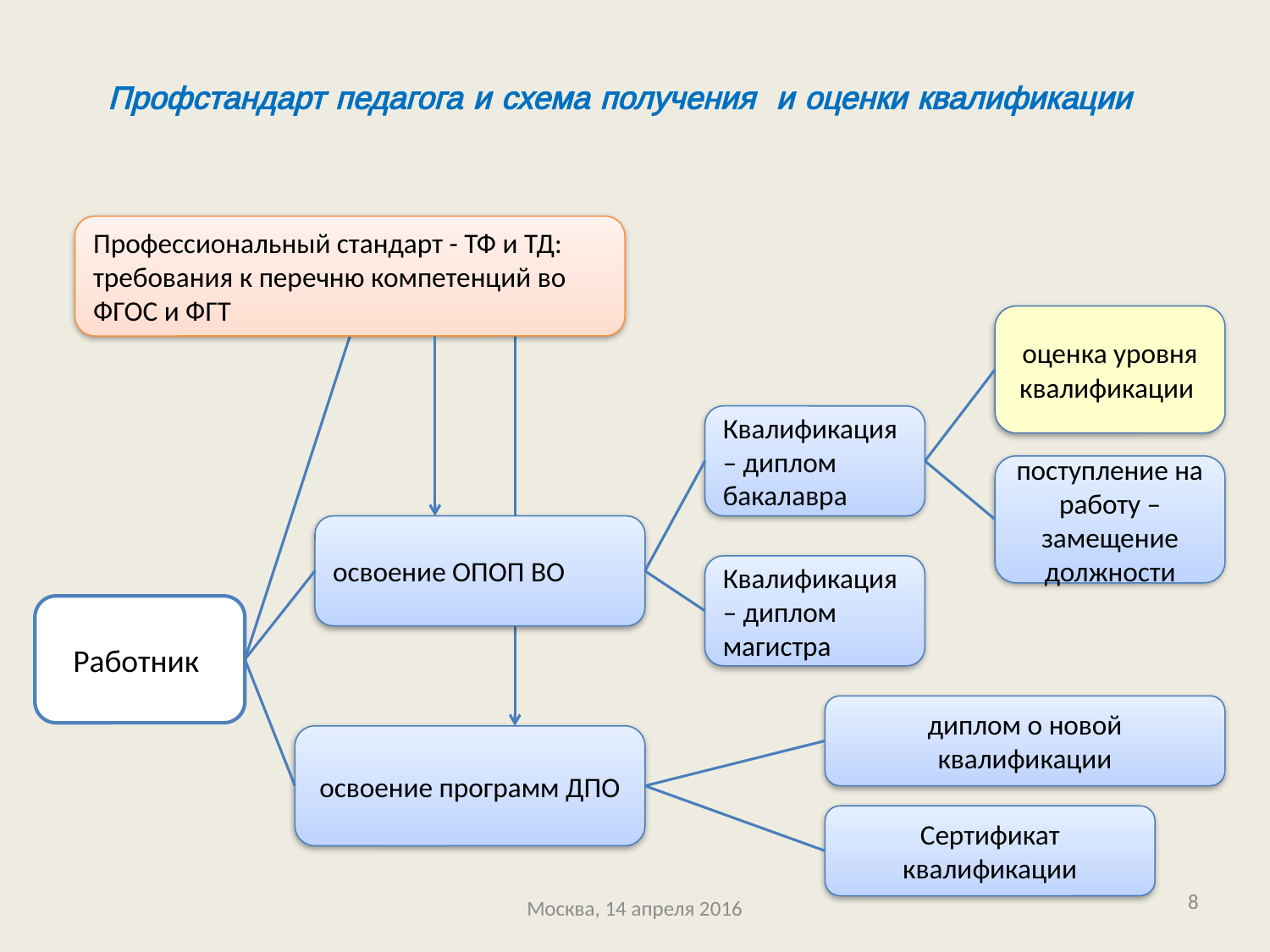

# Профстандарт педагога и схема получения  и оценки квалификации
Профессиональный стандарт - ТФ и ТД: требования к перечню компетенций во ФГОС и ФГТ
оценка уровня квалификации
Квалификация – диплом бакалавра
поступление на работу – замещение должности
освоение ОПОП ВО
Квалификация – диплом магистра
Работник
диплом о новой квалификации
освоение программ ДПО
Сертификат квалификации
8
Москва, 14 апреля 2016